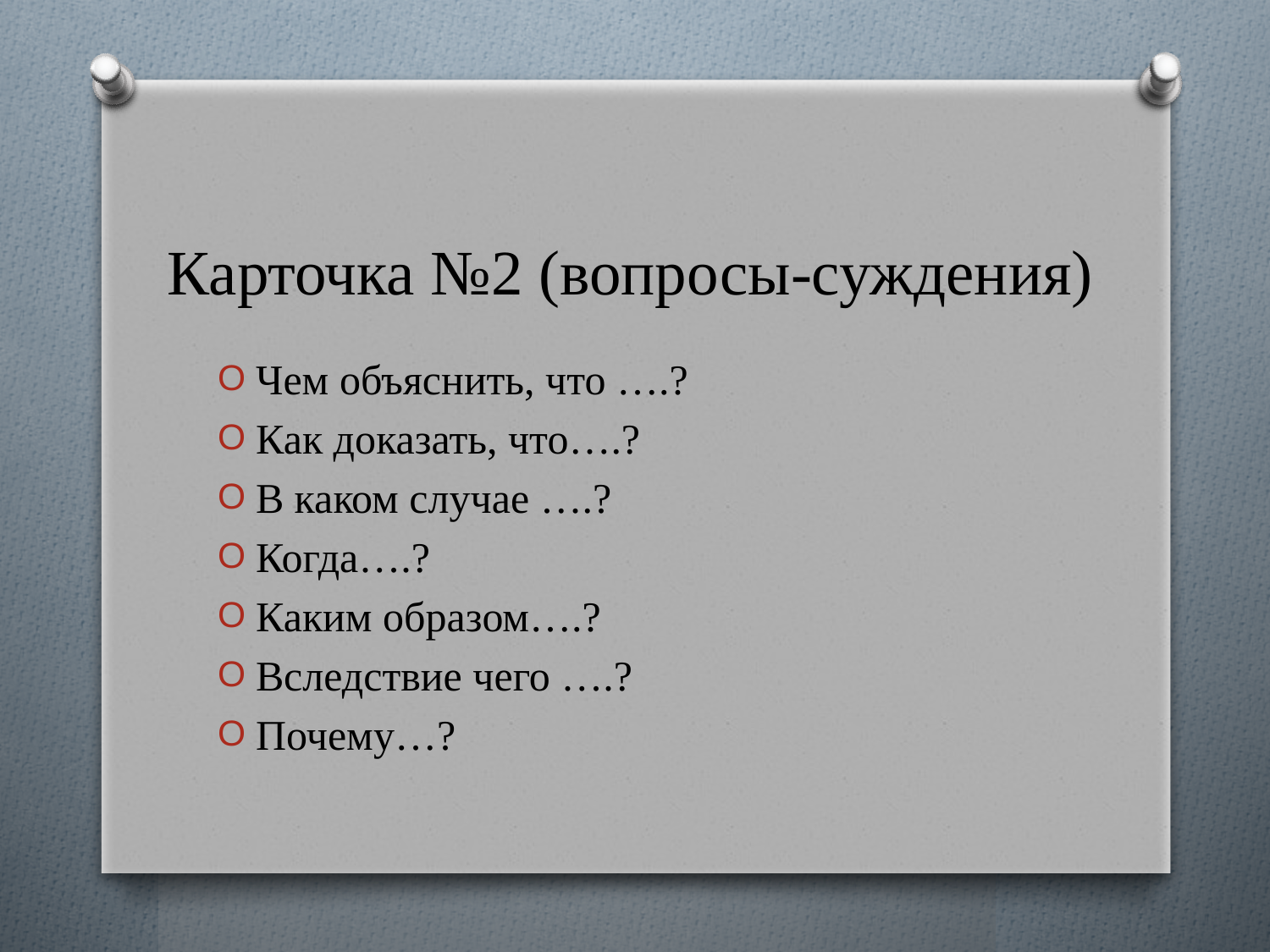

# Карточка №2 (вопросы-суждения)
Чем объяснить, что ….?
Как доказать, что….?
В каком случае ….?
Когда….?
Каким образом….?
Вследствие чего ….?
Почему…?